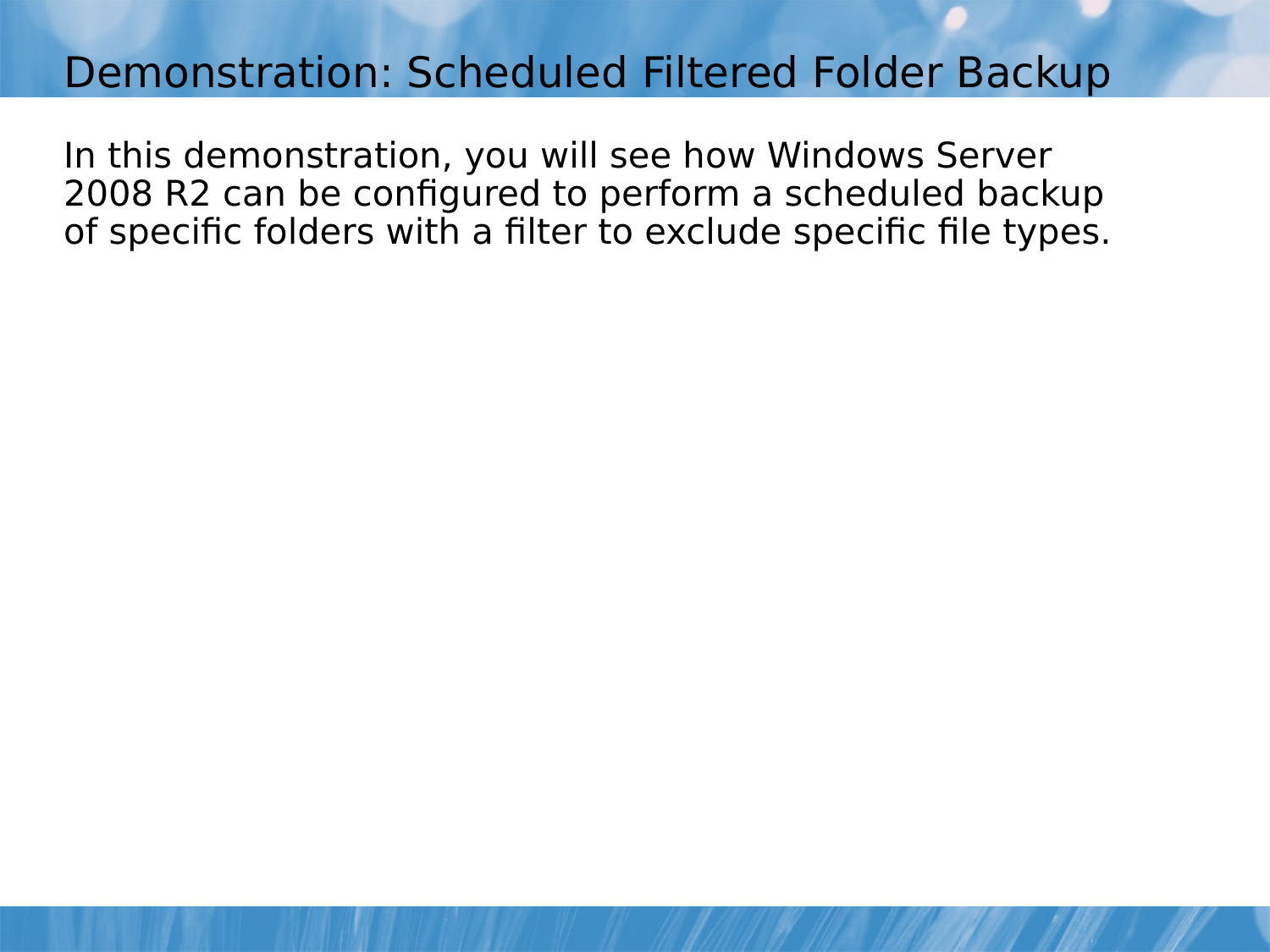

# Demonstration: Scheduled Filtered Folder Backup
In this demonstration, you will see how Windows Server 2008 R2 can be configured to perform a scheduled backup of specific folders with a filter to exclude specific file types.